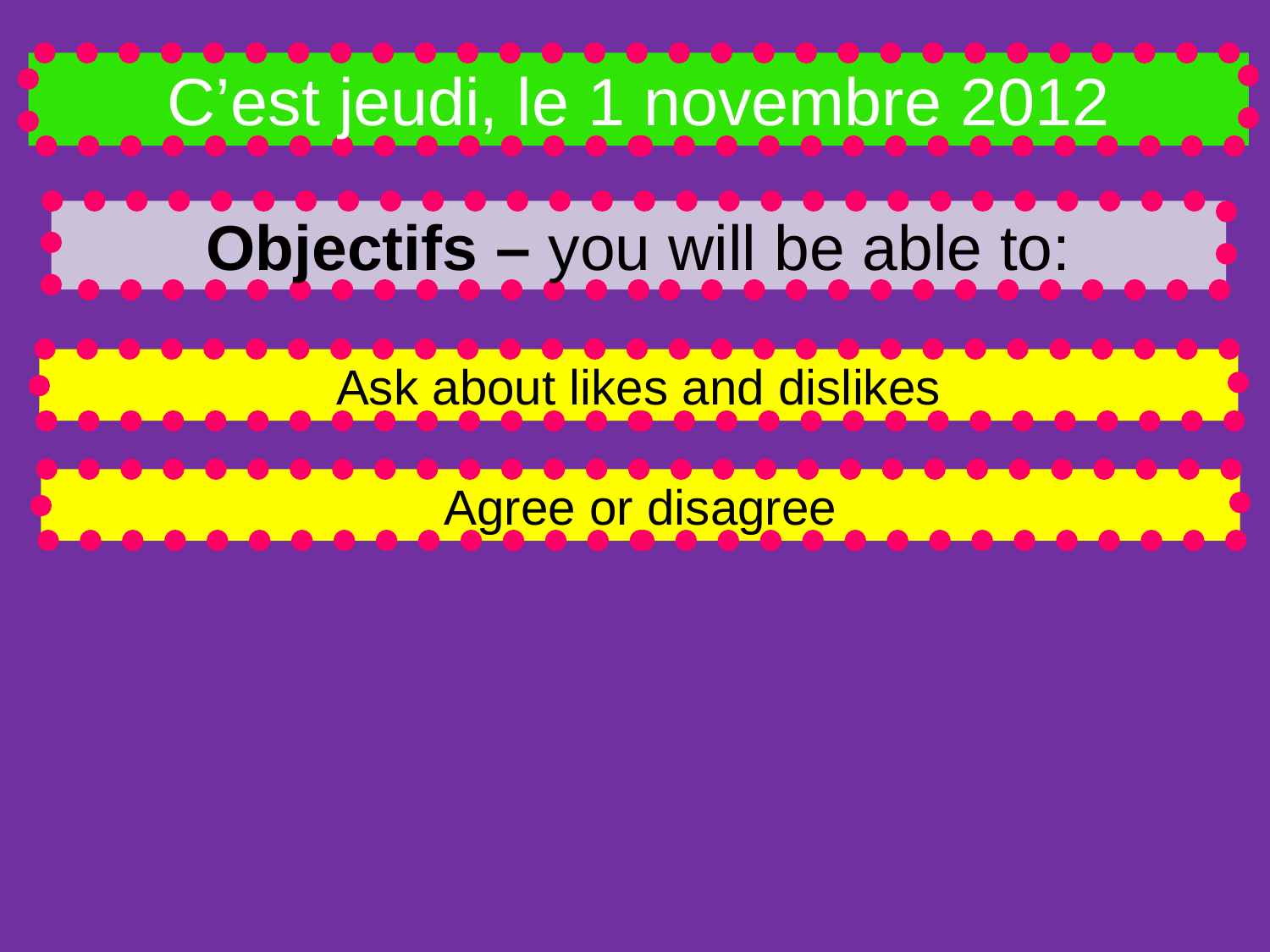

C’est jeudi, le 1 novembre 2012
Objectifs – you will be able to:
Ask about likes and dislikes
Agree or disagree